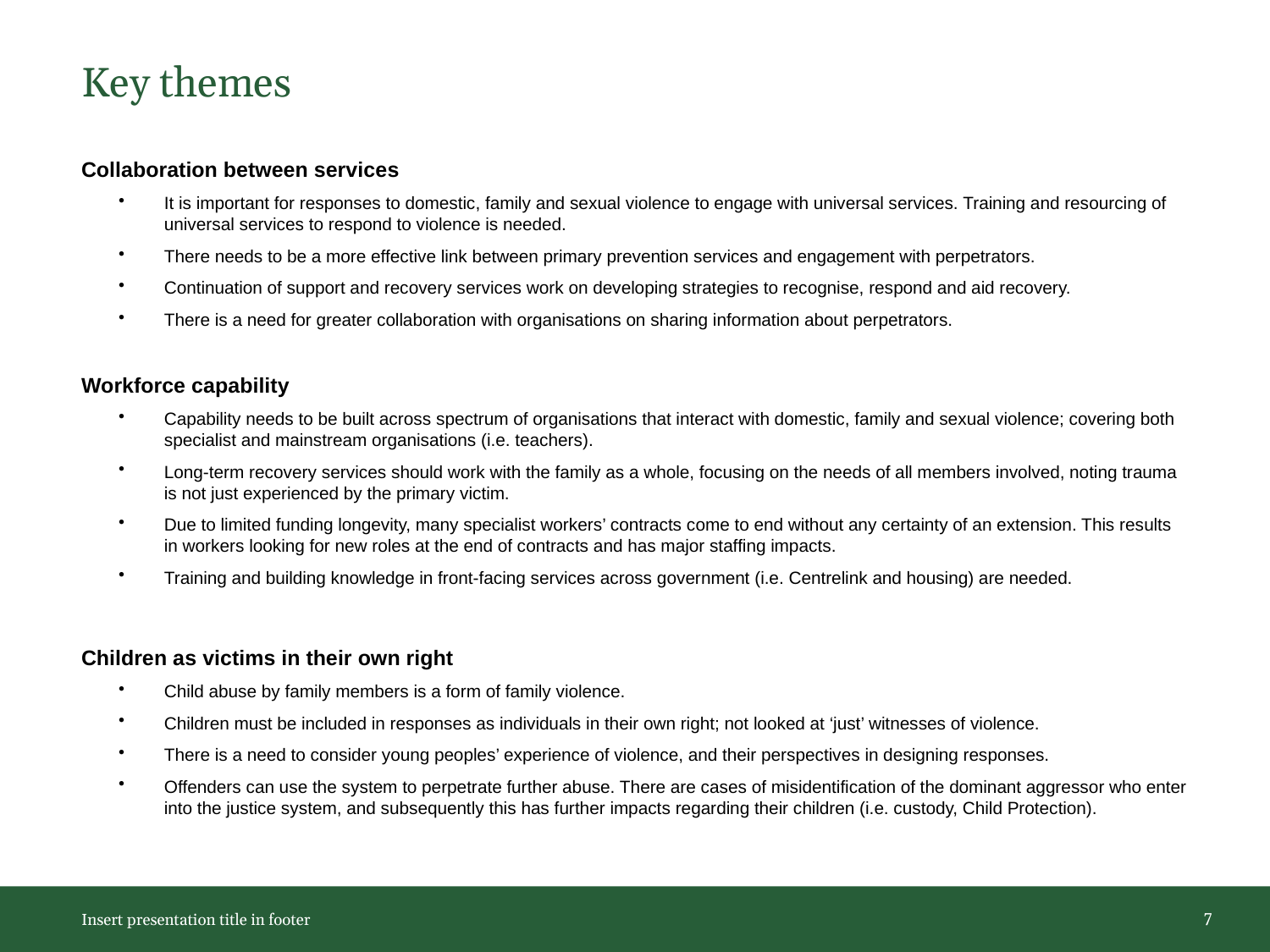

# Key themes
Collaboration between services
It is important for responses to domestic, family and sexual violence to engage with universal services. Training and resourcing of universal services to respond to violence is needed.
There needs to be a more effective link between primary prevention services and engagement with perpetrators.
Continuation of support and recovery services work on developing strategies to recognise, respond and aid recovery.
There is a need for greater collaboration with organisations on sharing information about perpetrators.

Workforce capability
Capability needs to be built across spectrum of organisations that interact with domestic, family and sexual violence; covering both specialist and mainstream organisations (i.e. teachers).
Long-term recovery services should work with the family as a whole, focusing on the needs of all members involved, noting trauma is not just experienced by the primary victim.
Due to limited funding longevity, many specialist workers’ contracts come to end without any certainty of an extension. This results in workers looking for new roles at the end of contracts and has major staffing impacts.
Training and building knowledge in front-facing services across government (i.e. Centrelink and housing) are needed.

Children as victims in their own right
Child abuse by family members is a form of family violence.
Children must be included in responses as individuals in their own right; not looked at ‘just’ witnesses of violence.
There is a need to consider young peoples’ experience of violence, and their perspectives in designing responses.
Offenders can use the system to perpetrate further abuse. There are cases of misidentification of the dominant aggressor who enter into the justice system, and subsequently this has further impacts regarding their children (i.e. custody, Child Protection).
7
Insert presentation title in footer